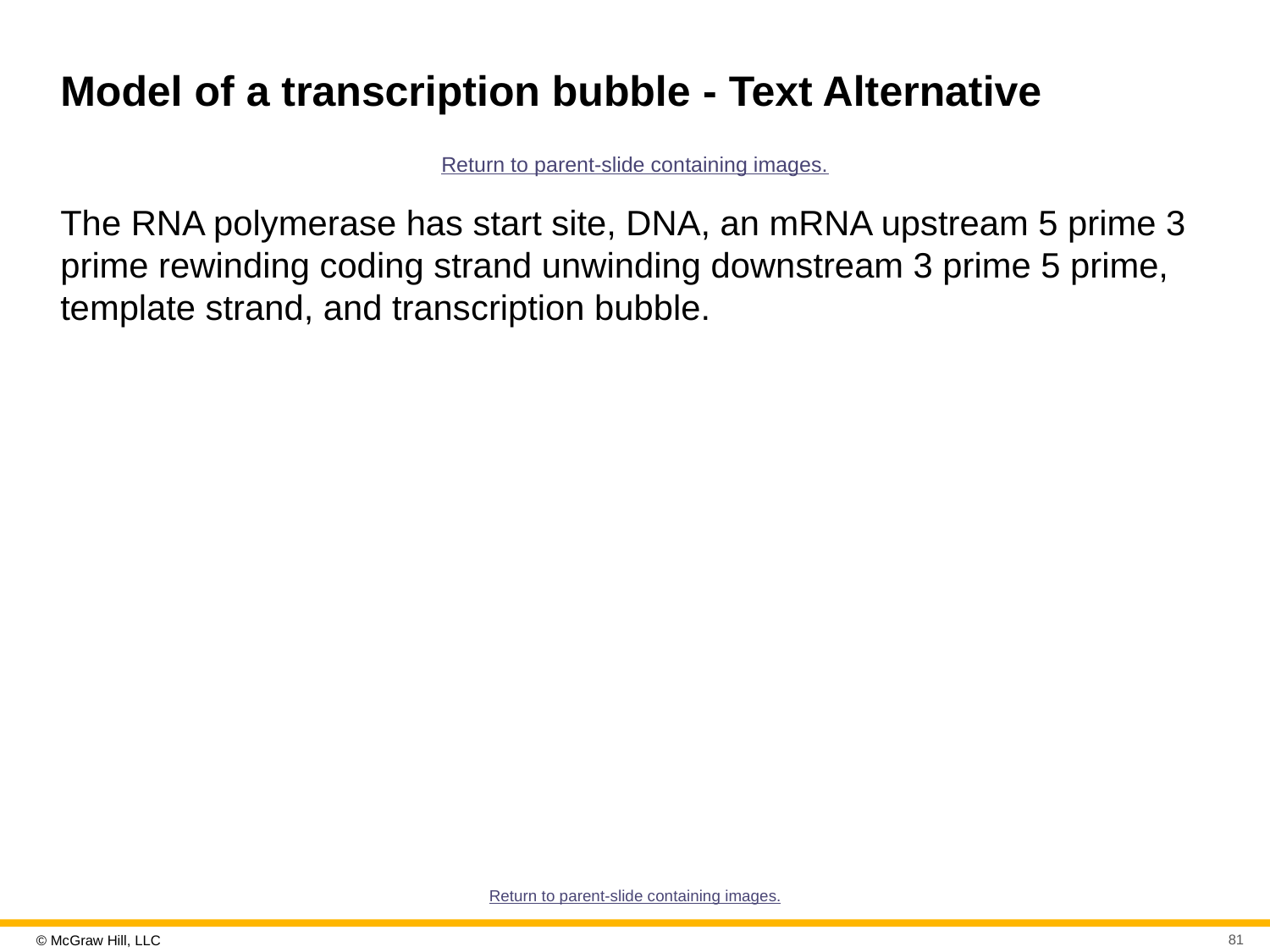

# Model of a transcription bubble - Text Alternative
Return to parent-slide containing images.
The RNA polymerase has start site, DNA, an mRNA upstream 5 prime 3 prime rewinding coding strand unwinding downstream 3 prime 5 prime, template strand, and transcription bubble.
Return to parent-slide containing images.
81